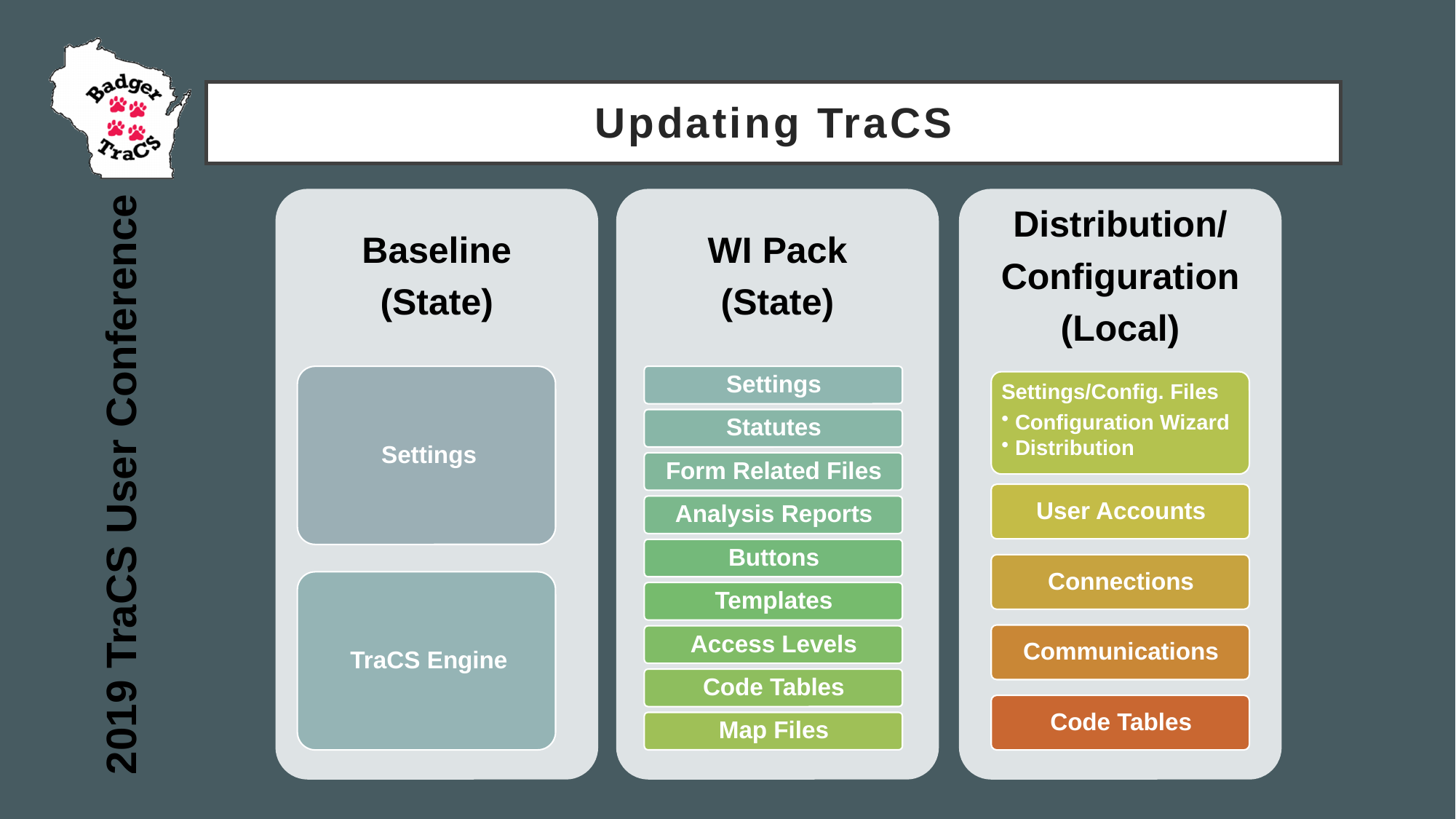

# Updating TraCS
Baseline
(State)
Settings
TraCS Engine
WI Pack
(State)
Settings
Statutes
Form Related Files
Analysis Reports
Buttons
Templates
Access Levels
Code Tables
Map Files
Distribution/
Configuration
(Local)
Settings/Config. Files
Configuration Wizard
Distribution
User Accounts
Connections
Communications
Code Tables